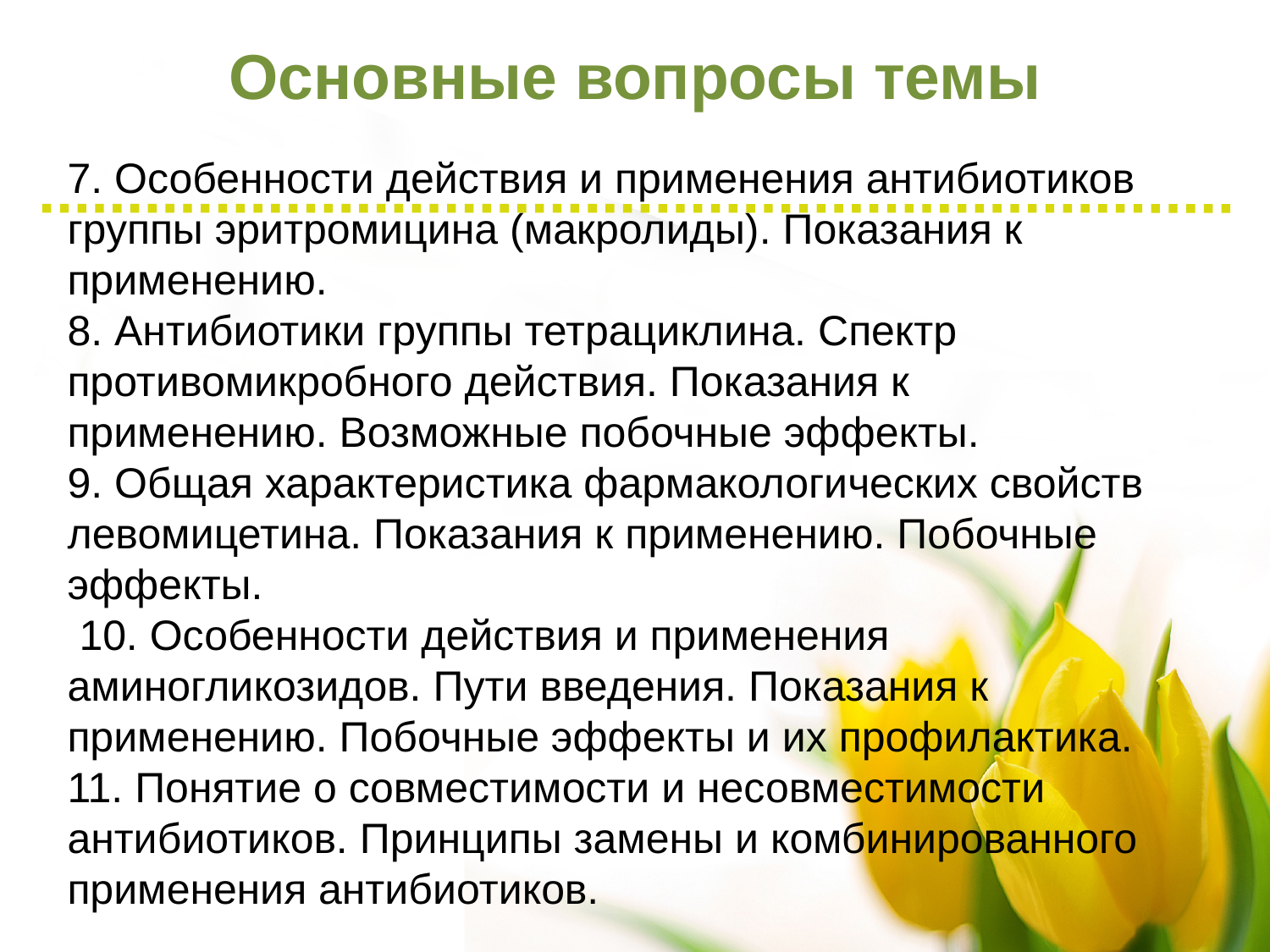

Основные вопросы темы
7. Особенности действия и применения антибиотиков группы эритромицина (макролиды). Показания к применению.
8. Антибиотики группы тетрациклина. Спектр противомикробного действия. Показания к применению. Возможные побочные эффекты.
9. Общая характеристика фармакологических свойств левомицетина. Показания к применению. Побочные эффекты.
 10. Особенности действия и применения аминогликозидов. Пути введения. Показания к применению. Побочные эффекты и их профилактика.
11. Понятие о совместимости и несовместимости антибиотиков. Принципы замены и комбинированного применения антибиотиков.